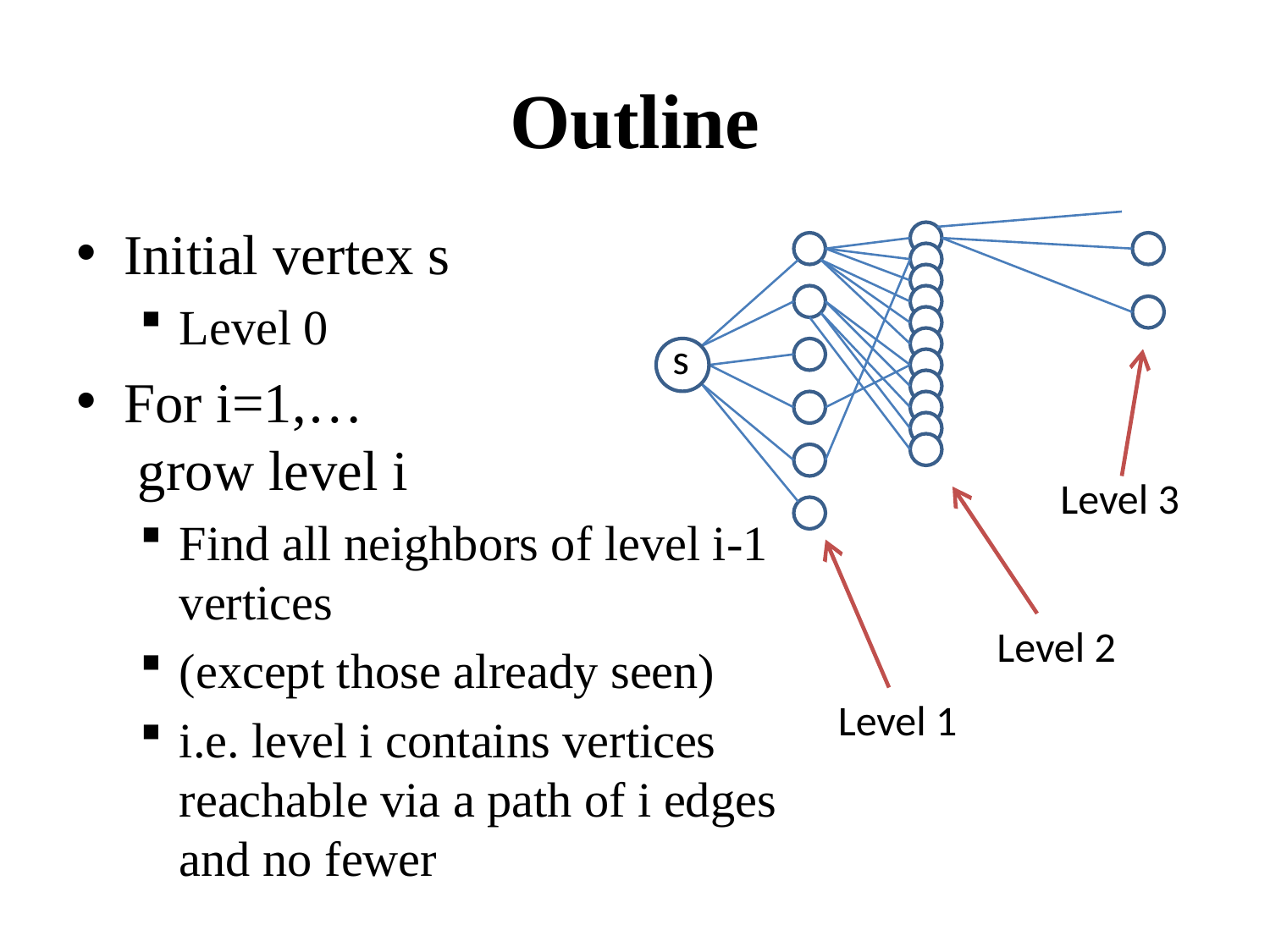

# Outline
Initial vertex s
Level 0
For i=1,…
 grow level i
Find all neighbors of level i-1 vertices
(except those already seen)
i.e. level i contains vertices reachable via a path of i edges and no fewer

s

Level 3
Level 2
Level 1